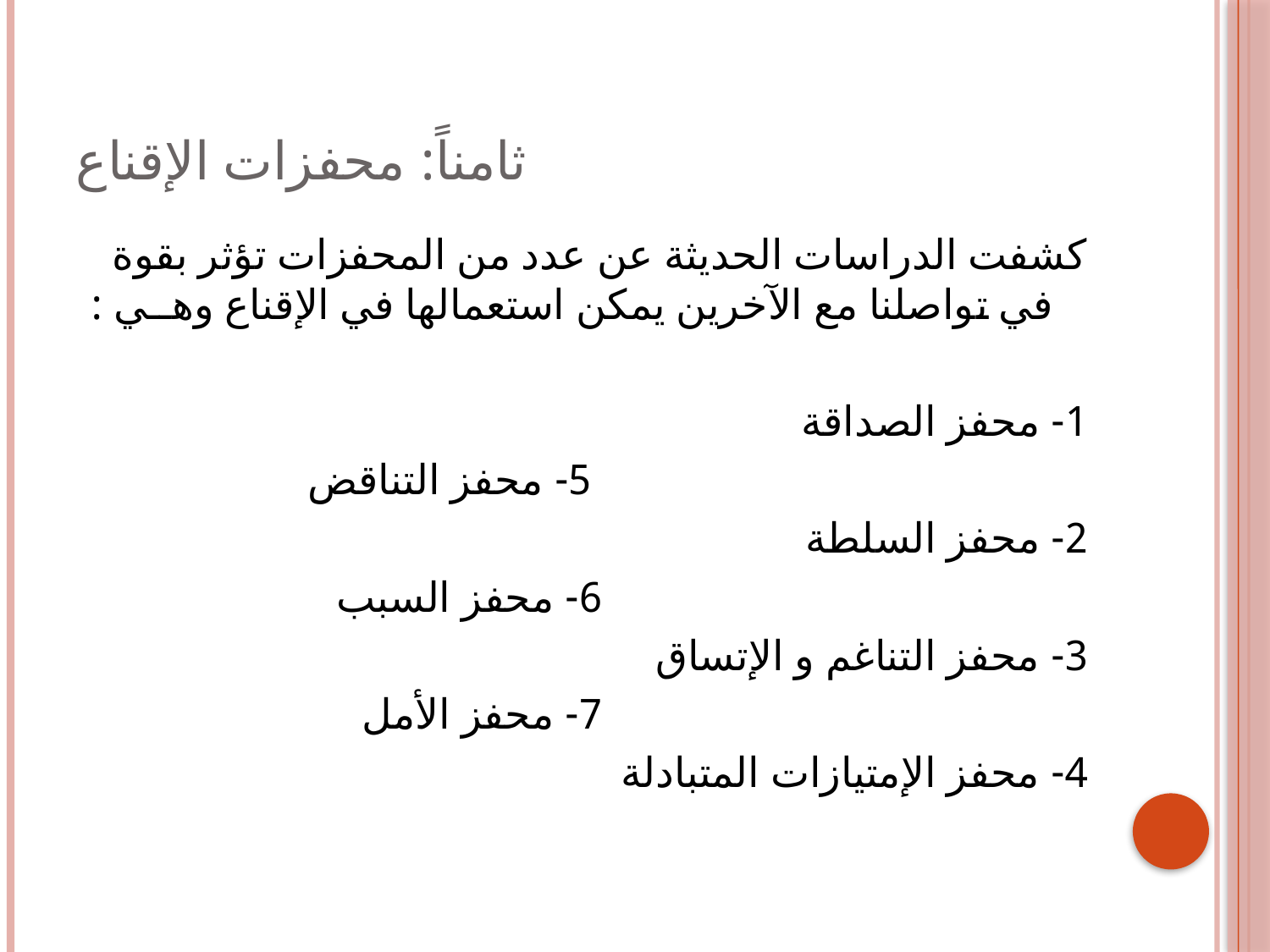

# ثامناً: محفزات الإقناع
كشفت الدراسات الحديثة عن عدد من المحفزات تؤثر بقوة في تواصلنا مع الآخرين يمكن استعمالها في الإقناع وهــي :

1- محفز الصداقة
                                              5- محفز التناقض
2- محفز السلطة
                                             6- محفز السبب
3- محفز التناغم و الإتساق
                                             7- محفز الأمل
4- محفز الإمتيازات المتبادلة